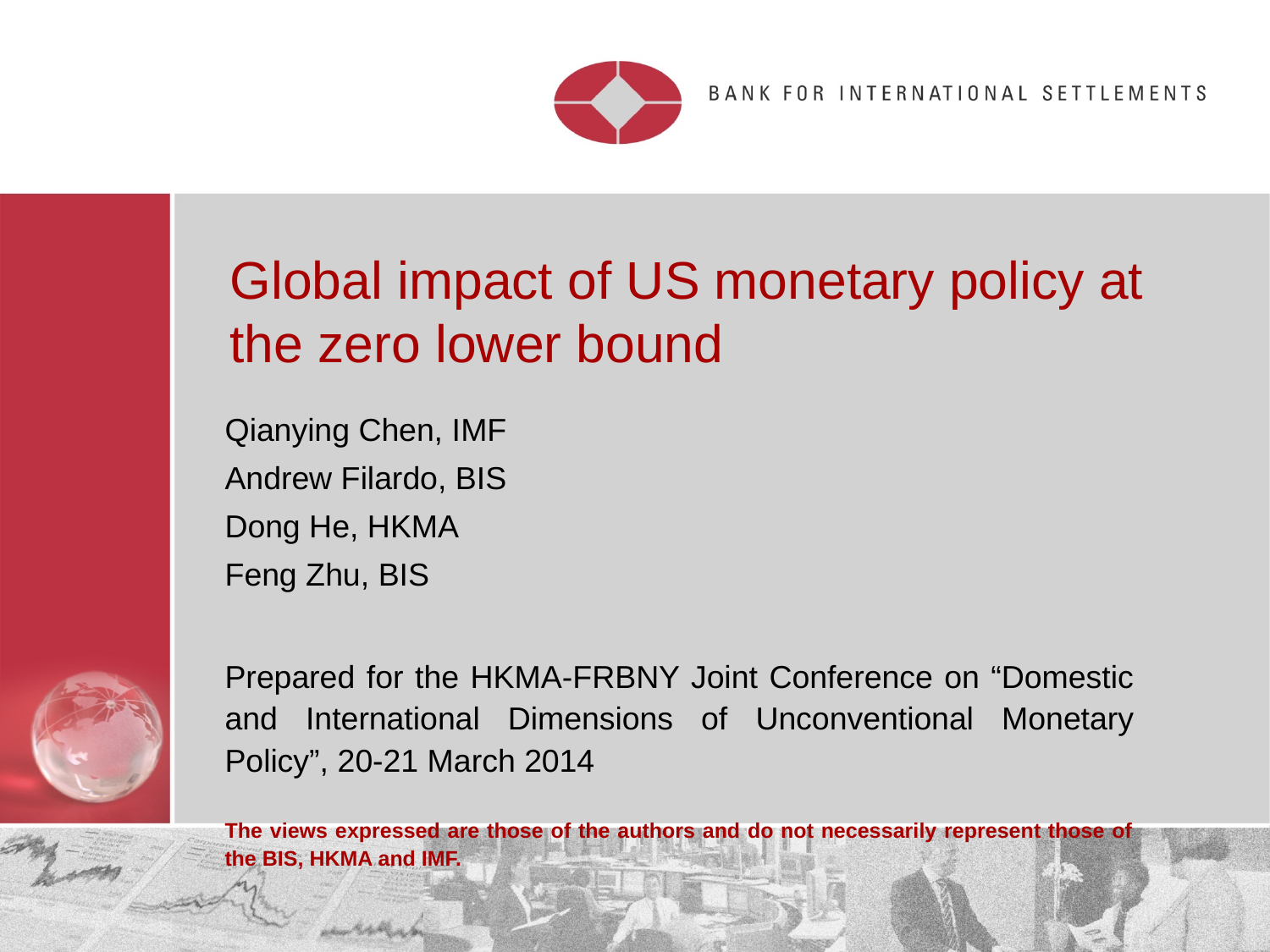

# Global impact of US monetary policy at the zero lower bound
Qianying Chen, IMF
Andrew Filardo, BIS
Dong He, HKMA
Feng Zhu, BIS

Prepared for the HKMA-FRBNY Joint Conference on “Domestic and International Dimensions of Unconventional Monetary Policy”, 20-21 March 2014

The views expressed are those of the authors and do not necessarily represent those of the BIS, HKMA and IMF.